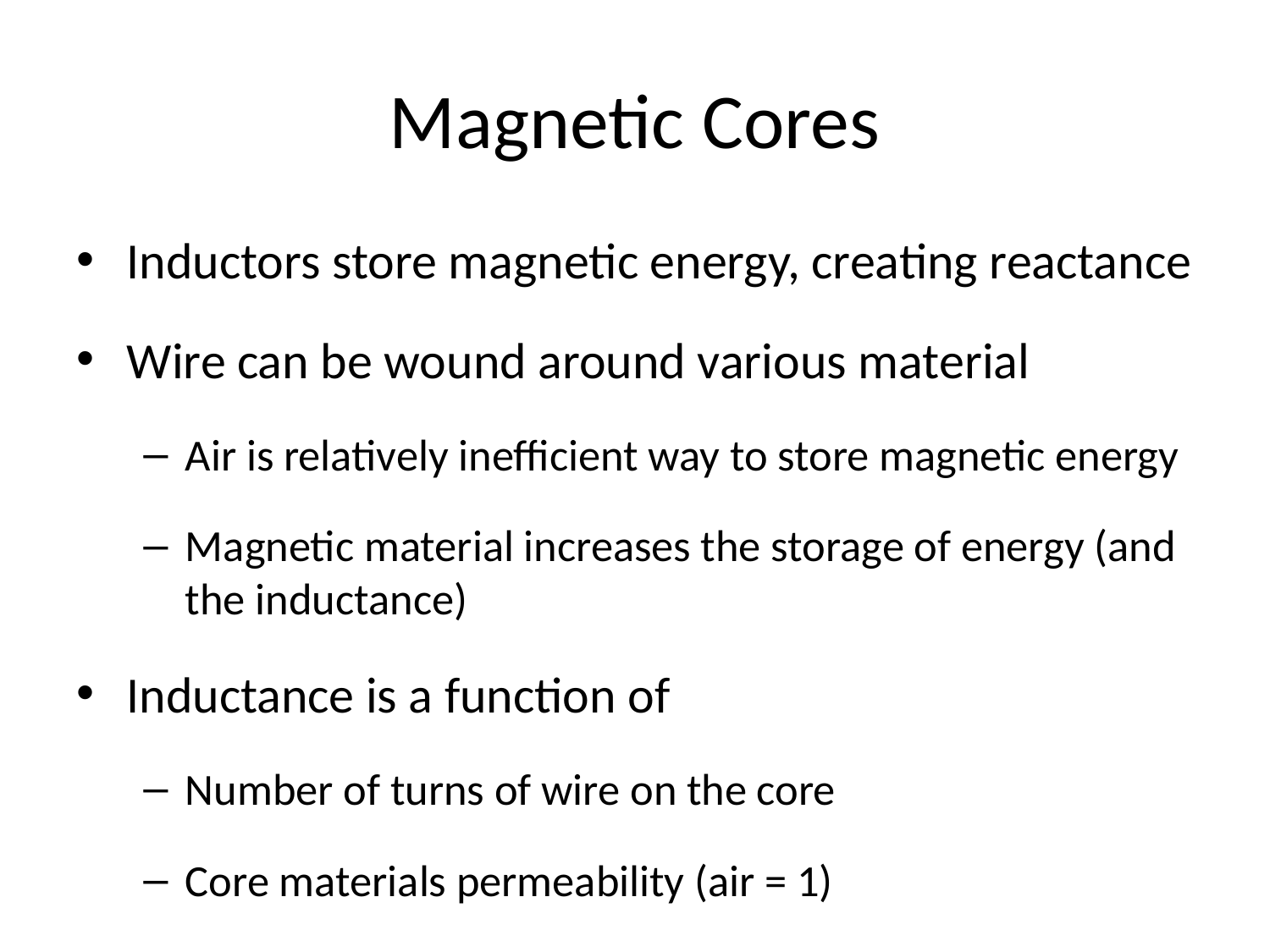

# Magnetic Cores
Inductors store magnetic energy, creating reactance
Wire can be wound around various material
Air is relatively inefficient way to store magnetic energy
Magnetic material increases the storage of energy (and the inductance)
Inductance is a function of
Number of turns of wire on the core
Core materials permeability (air = 1)